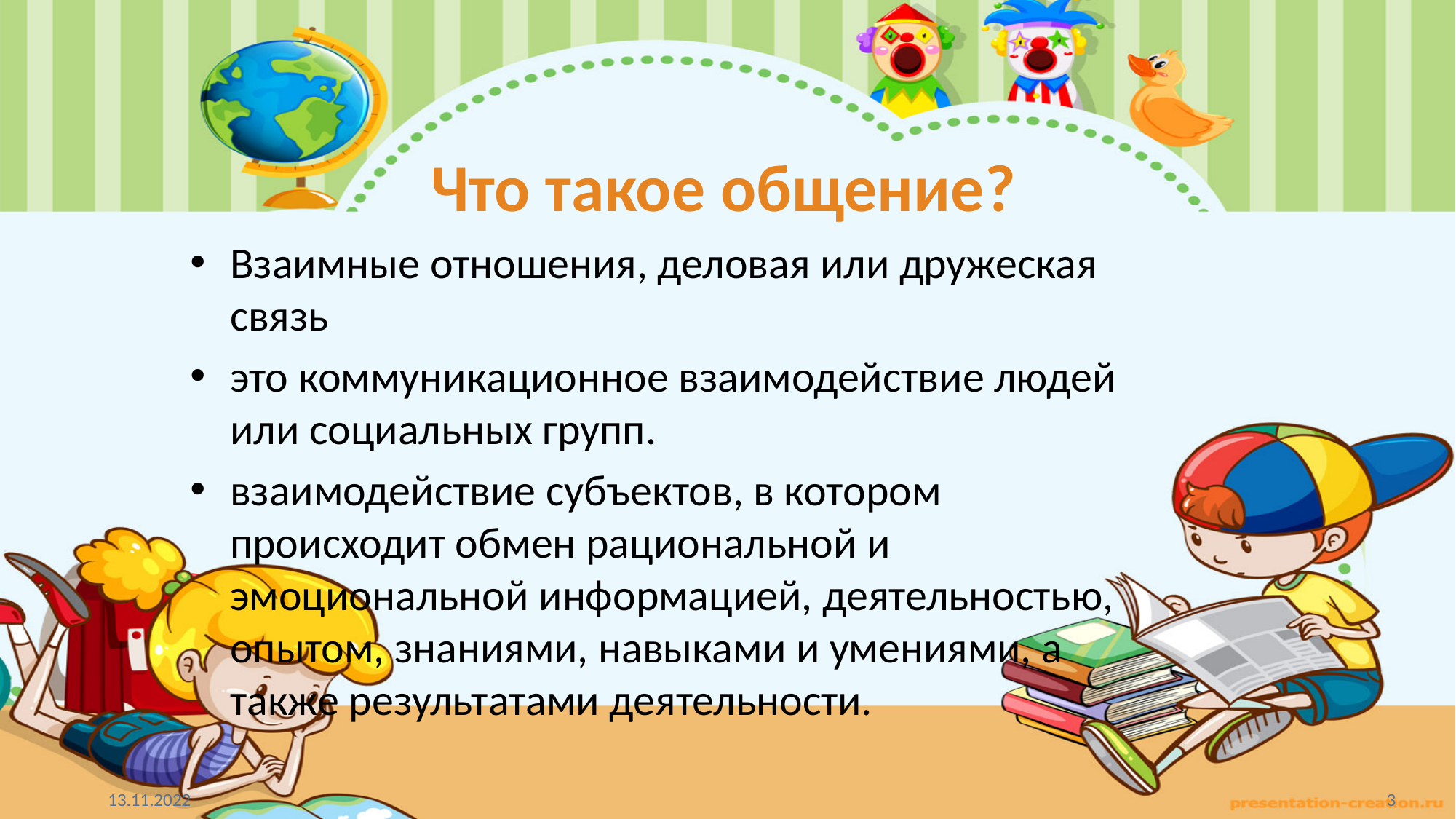

# Что такое общение?
Взаимные отношения, деловая или дружеская связь
это коммуникационное взаимодействие людей или социальных групп.
взаимодействие субъектов, в котором происходит обмен рациональной и эмоциональной информацией, деятельностью, опытом, знаниями, навыками и умениями, а также результатами деятельности.